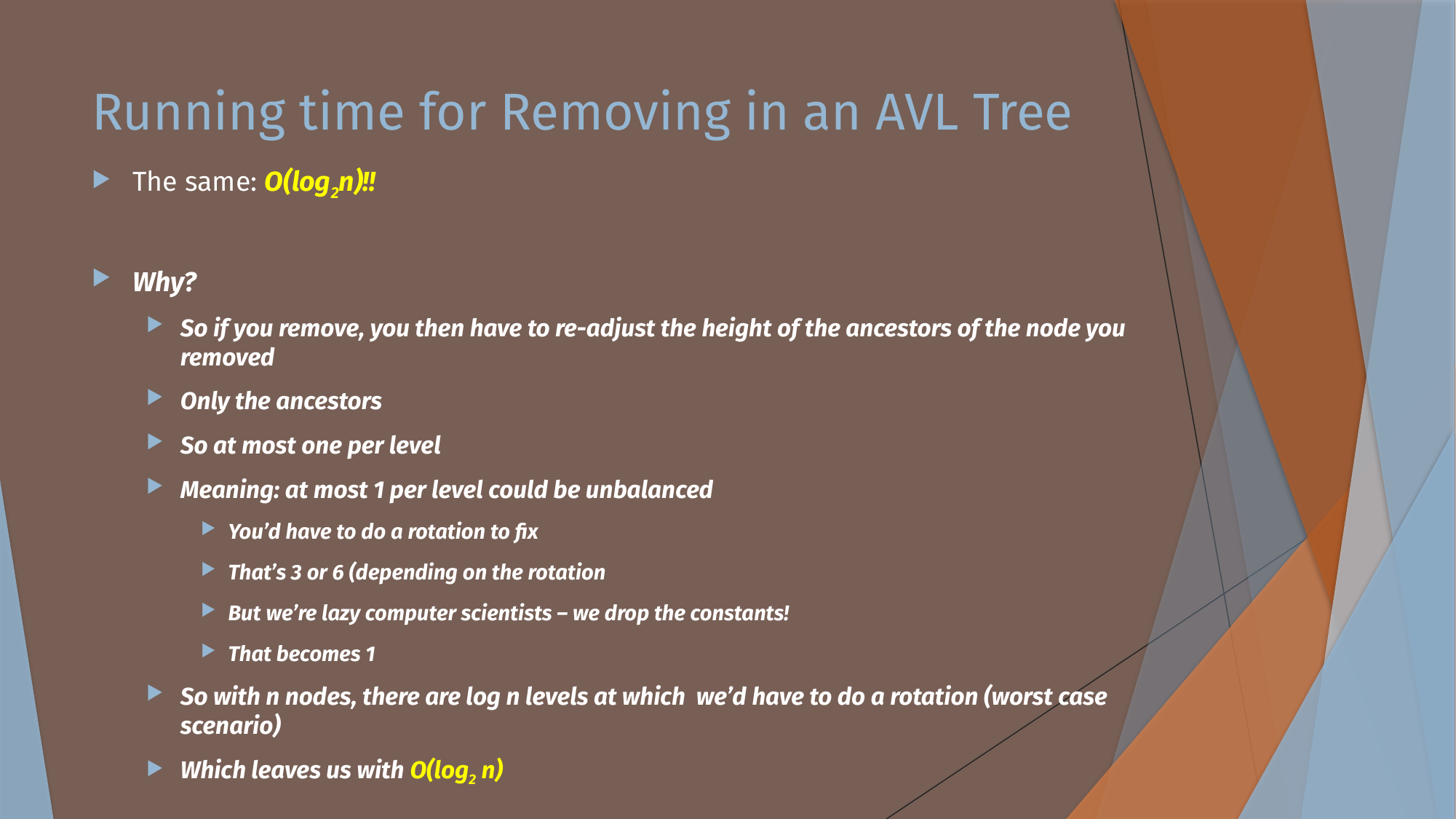

# Running time for Removing in an AVL Tree
The same: O(log2n)!!

Why?
So if you remove, you then have to re-adjust the height of the ancestors of the node you removed
Only the ancestors
So at most one per level
Meaning: at most 1 per level could be unbalanced
You’d have to do a rotation to fix
That’s 3 or 6 (depending on the rotation
But we’re lazy computer scientists – we drop the constants!
That becomes 1
So with n nodes, there are log n levels at which  we’d have to do a rotation (worst case scenario)
Which leaves us with O(log2 n)